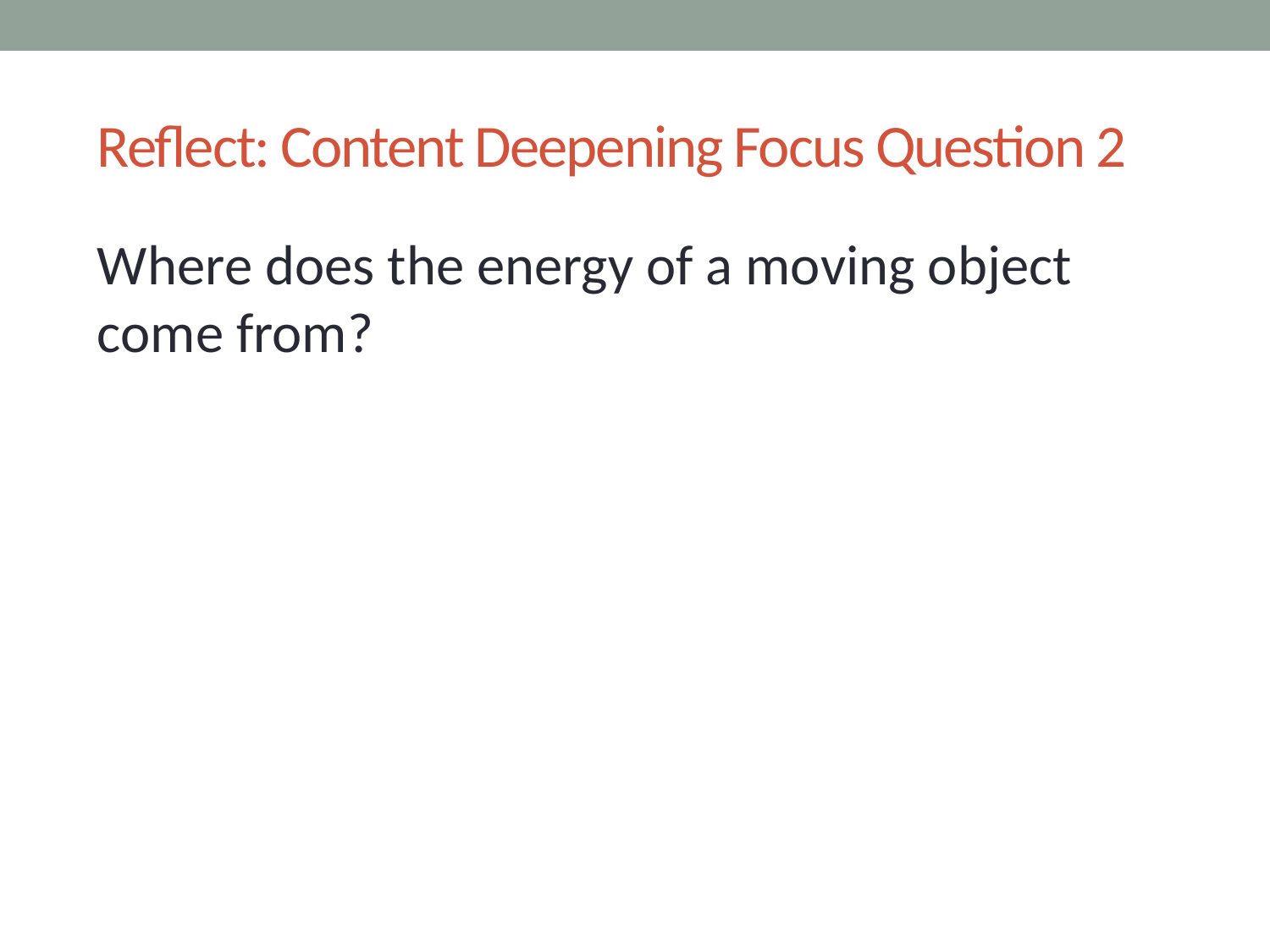

# Reflect: Content Deepening Focus Question 2
Where does the energy of a moving object come from?